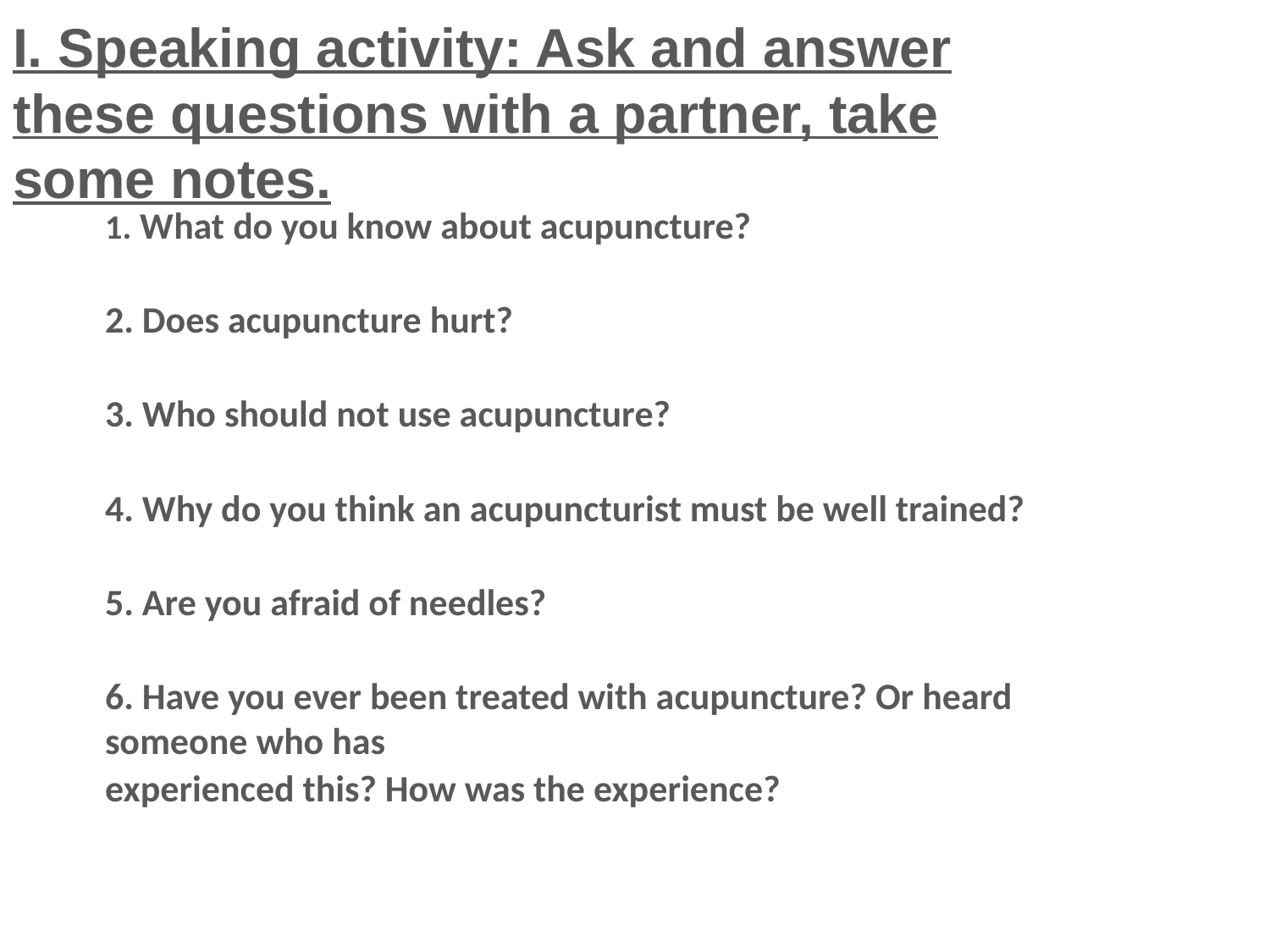

I. Speaking activity: Ask and answer these questions with a partner, take some notes.

1. What do you know about acupuncture?

2. Does acupuncture hurt?

3. Who should not use acupuncture?

4. Why do you think an acupuncturist must be well trained?

5. Are you afraid of needles?

6. Have you ever been treated with acupuncture? Or heard someone who has
experienced this? How was the experience?